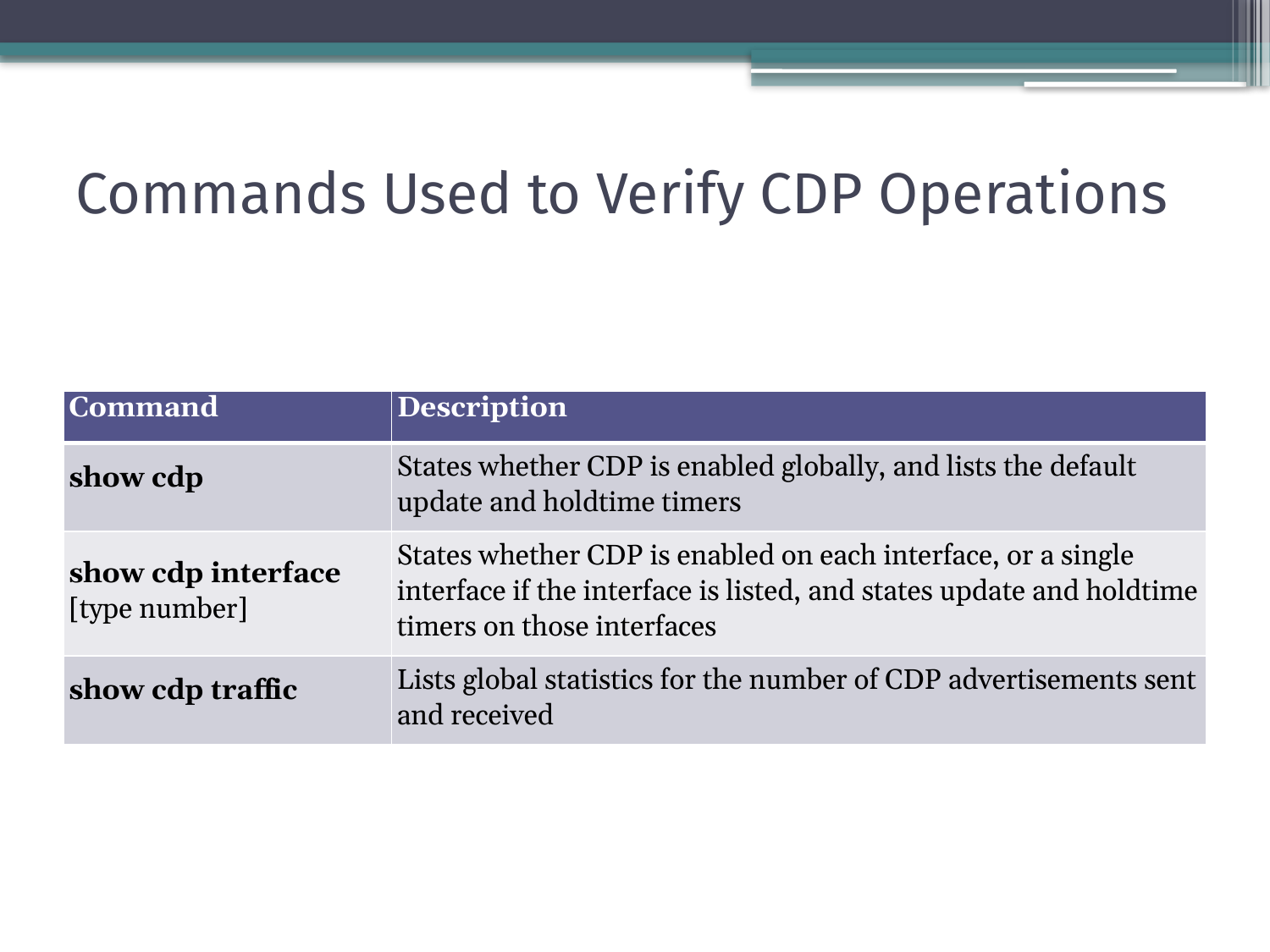

# Commands Used to Verify CDP Operations
| Command | Description |
| --- | --- |
| show cdp | States whether CDP is enabled globally, and lists the default update and holdtime timers |
| show cdp interface [type number] | States whether CDP is enabled on each interface, or a single interface if the interface is listed, and states update and holdtime timers on those interfaces |
| show cdp traffic | Lists global statistics for the number of CDP advertisements sent and received |